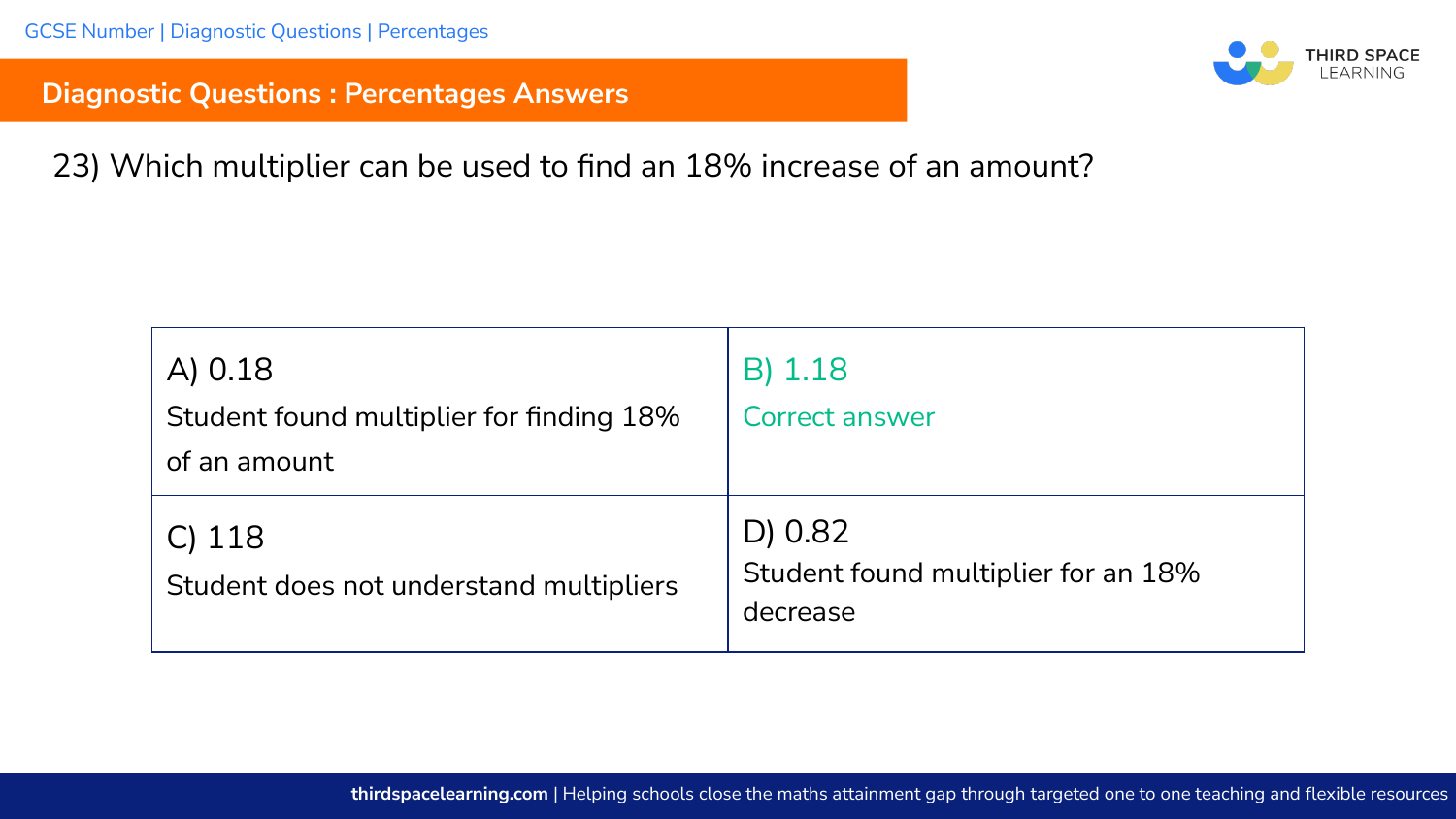

Diagnostic Questions : Percentages Answers
| 23) Which multiplier can be used to find an 18% increase of an amount? |
| --- |
| A) 0.18 Student found multiplier for finding 18% of an amount | B) 1.18 Correct answer |
| --- | --- |
| C) 118 Student does not understand multipliers | D) 0.82 Student found multiplier for an 18% decrease |